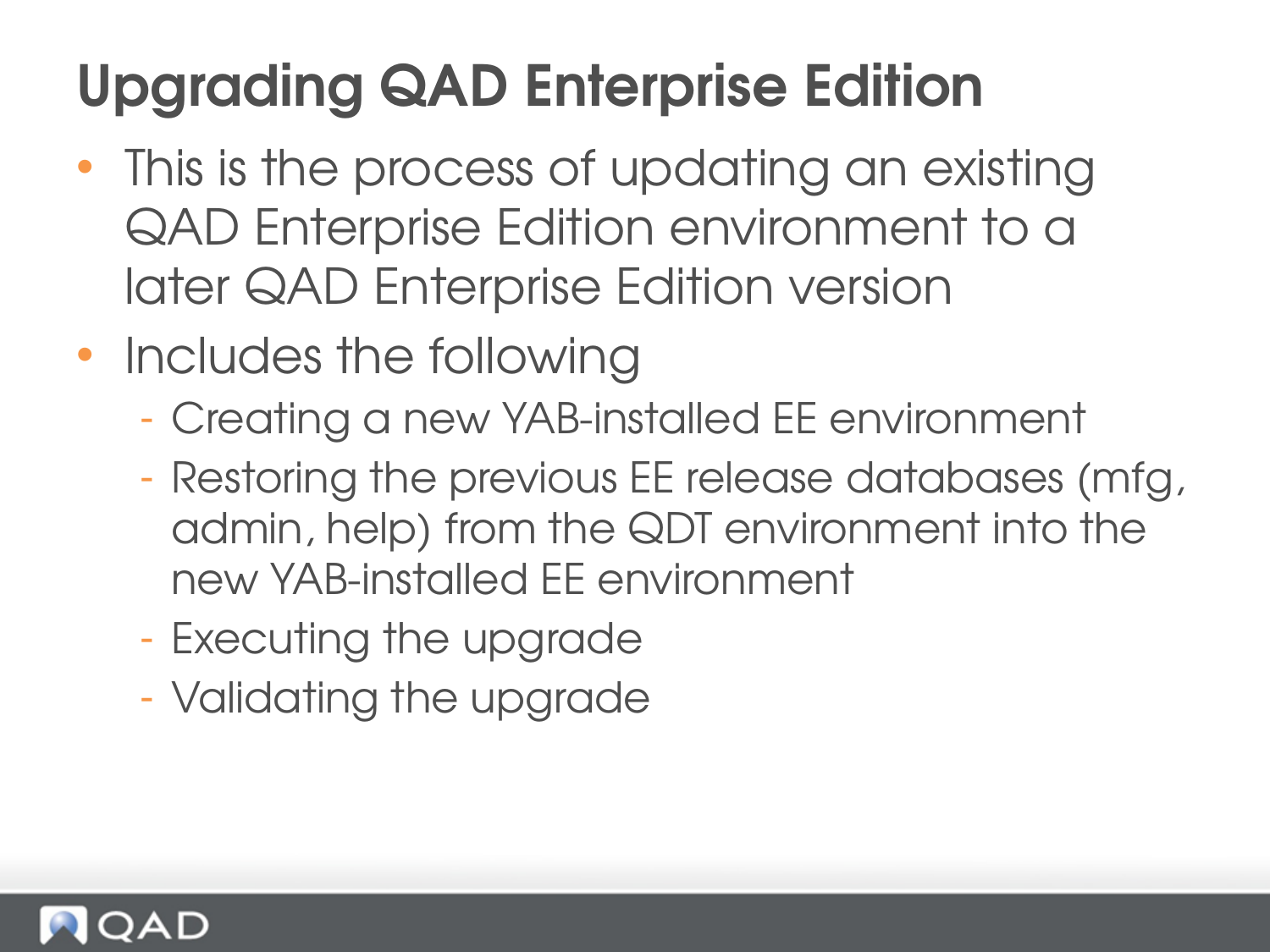

# Upgrading QAD Enterprise Edition
This is the process of updating an existing QAD Enterprise Edition environment to a later QAD Enterprise Edition version
Includes the following
Creating a new YAB-installed EE environment
Restoring the previous EE release databases (mfg, admin, help) from the QDT environment into the new YAB-installed EE environment
Executing the upgrade
Validating the upgrade